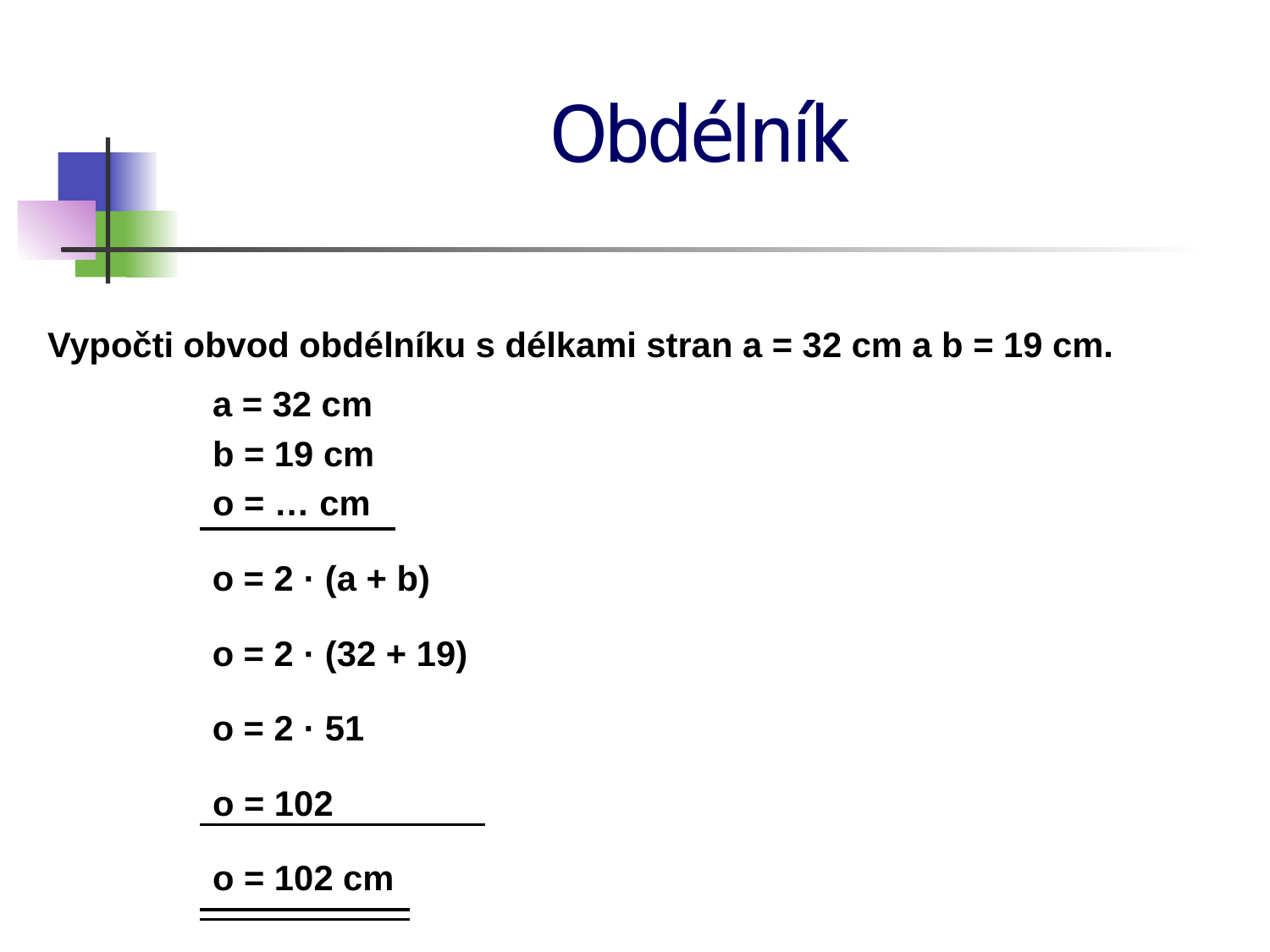

# Obdélník
Vypočti obvod obdélníku s délkami stran a = 32 cm a b = 19 cm.
a = 32 cm
b = 19 cm
o = … cm
o = 2 · (a + b)
o = 2 · (32 + 19)
o = 2 · 51
o = 102
o = 102 cm